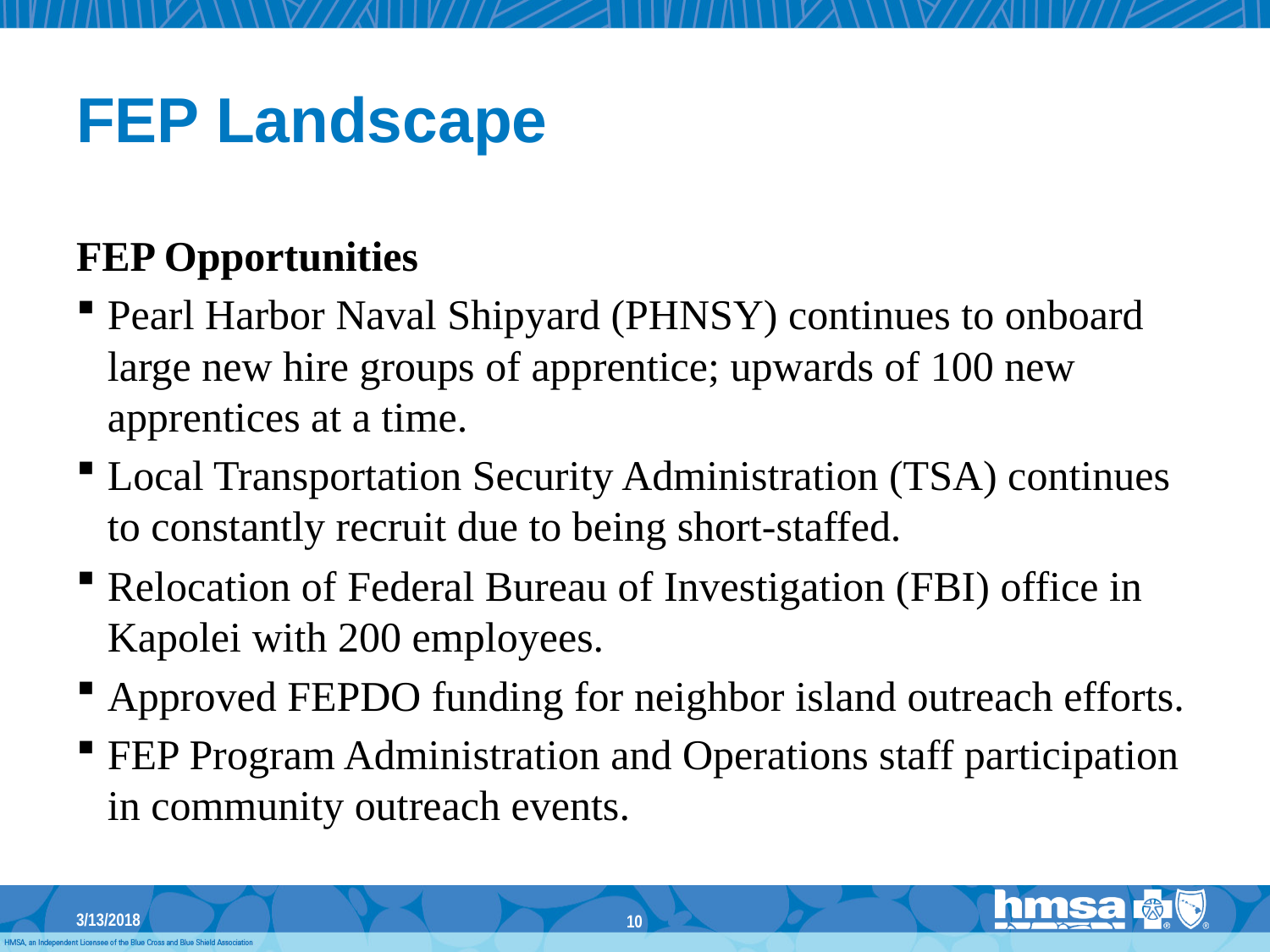

# FEP Landscape
FEP Opportunities
Pearl Harbor Naval Shipyard (PHNSY) continues to onboard large new hire groups of apprentice; upwards of 100 new apprentices at a time.
Local Transportation Security Administration (TSA) continues to constantly recruit due to being short-staffed.
Relocation of Federal Bureau of Investigation (FBI) office in Kapolei with 200 employees.
Approved FEPDO funding for neighbor island outreach efforts.
FEP Program Administration and Operations staff participation in community outreach events.
3/13/2018
10